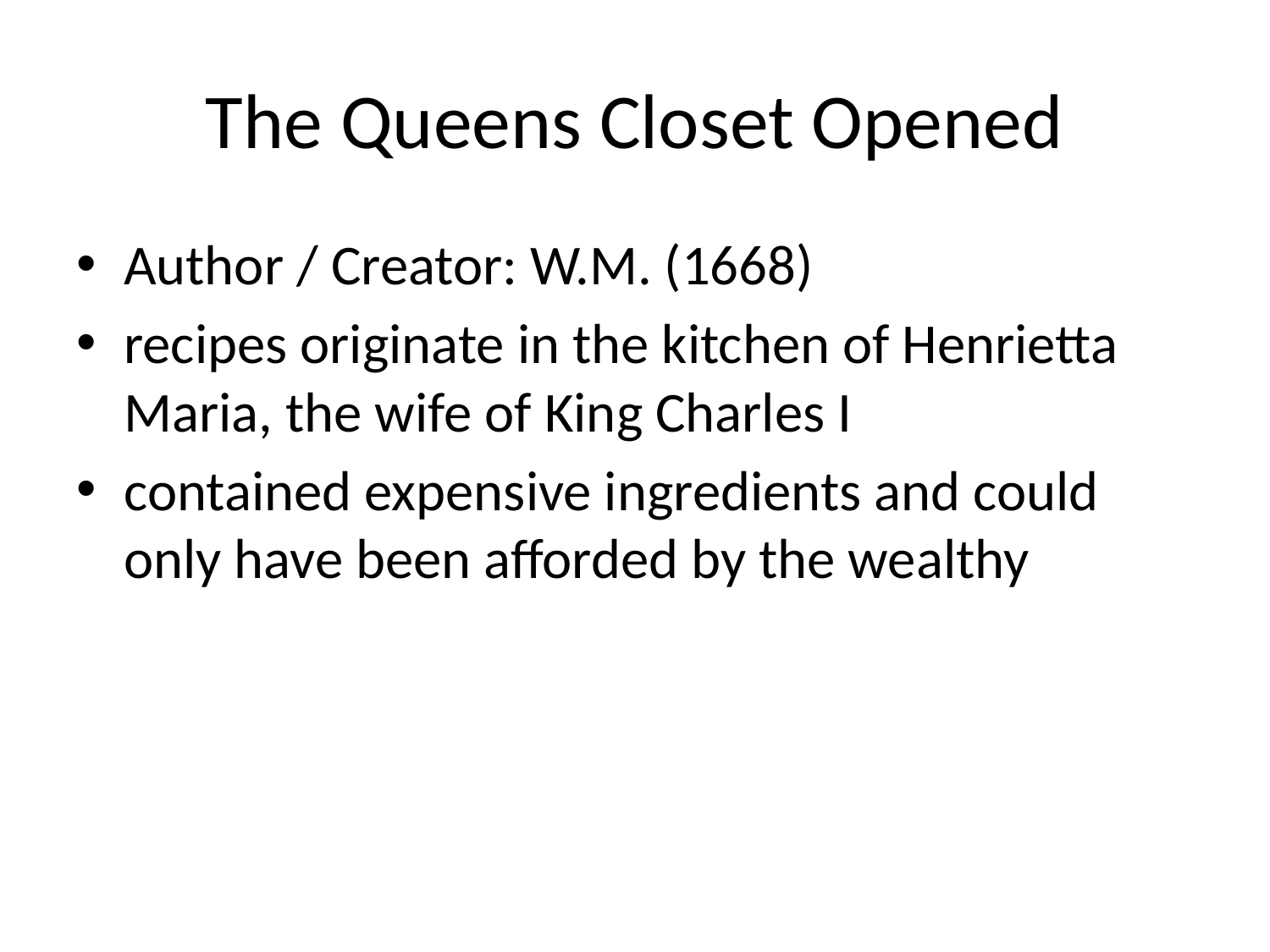

# The Queens Closet Opened
Author / Creator: W.M. (1668)
recipes originate in the kitchen of Henrietta Maria, the wife of King Charles I
contained expensive ingredients and could only have been afforded by the wealthy